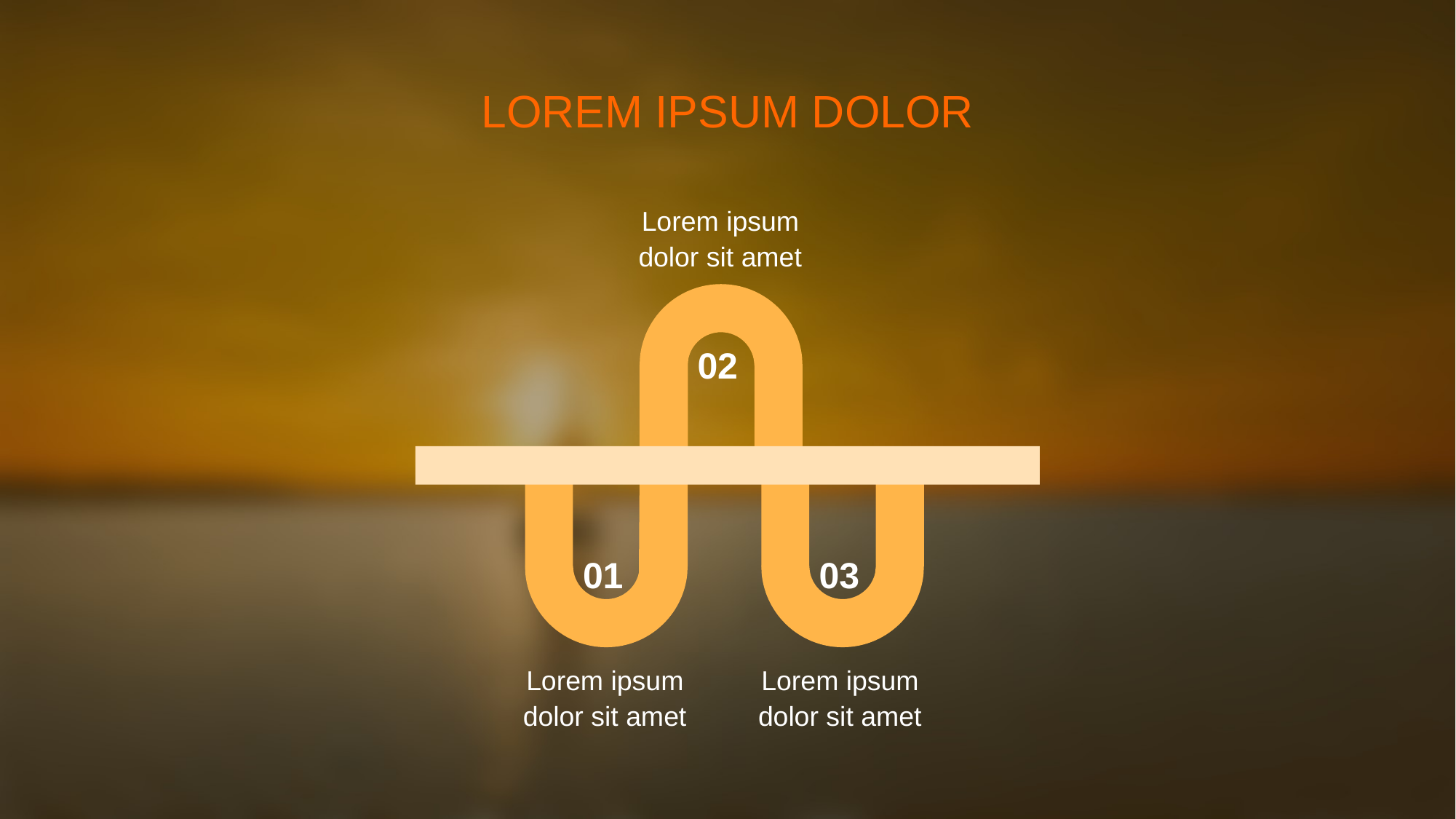

LOREM IPSUM DOLOR
Lorem ipsum dolor sit amet

02

01
03
Lorem ipsum dolor sit amet
Lorem ipsum dolor sit amet